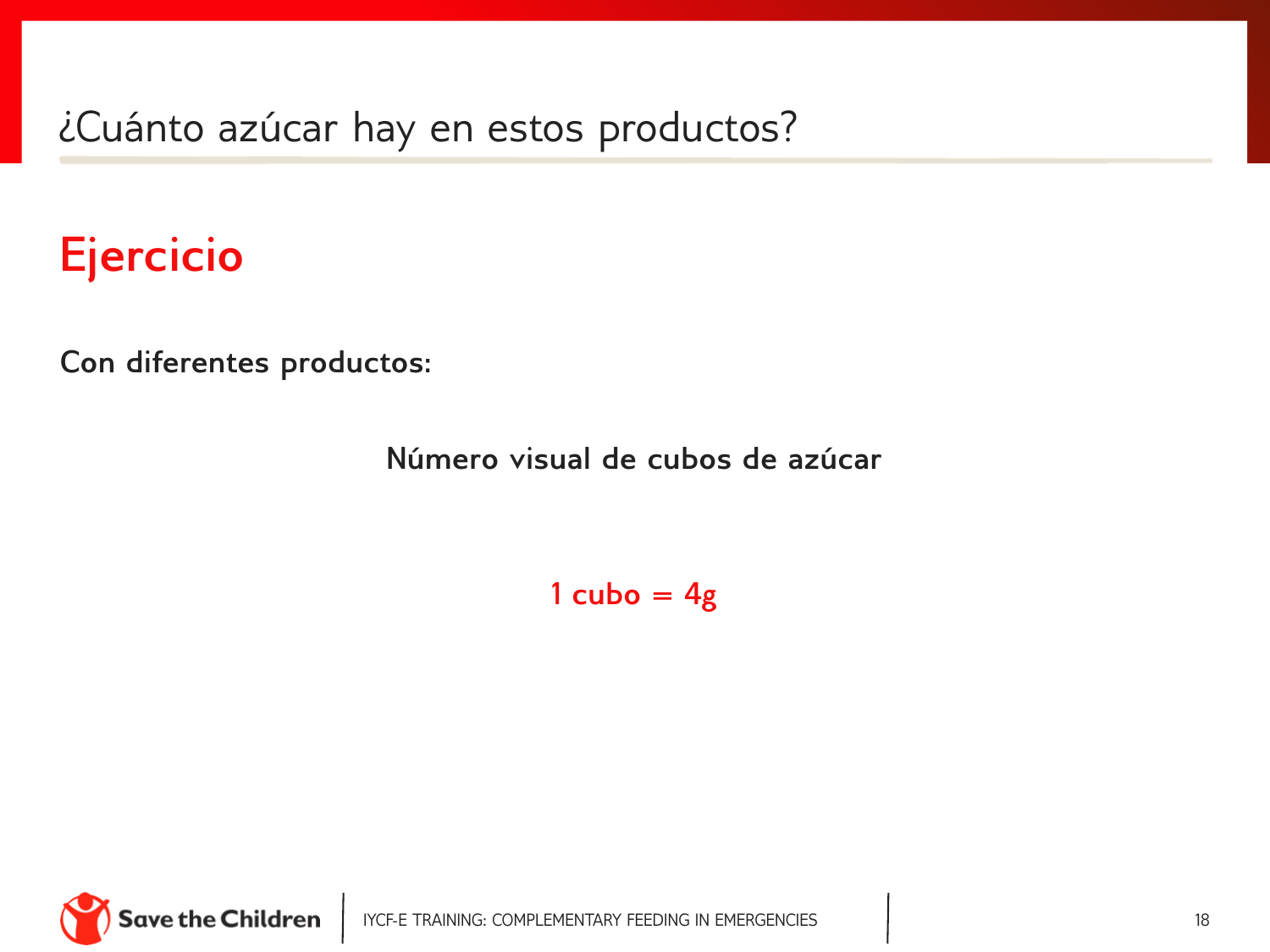

¿Cuánto azúcar hay en estos productos?
Ejercicio

Con diferentes productos:

Número visual de cubos de azúcar

1 cubo = 4g
IYCF-E TRAINING: COMPLEMENTARY FEEDING IN EMERGENCIES
18